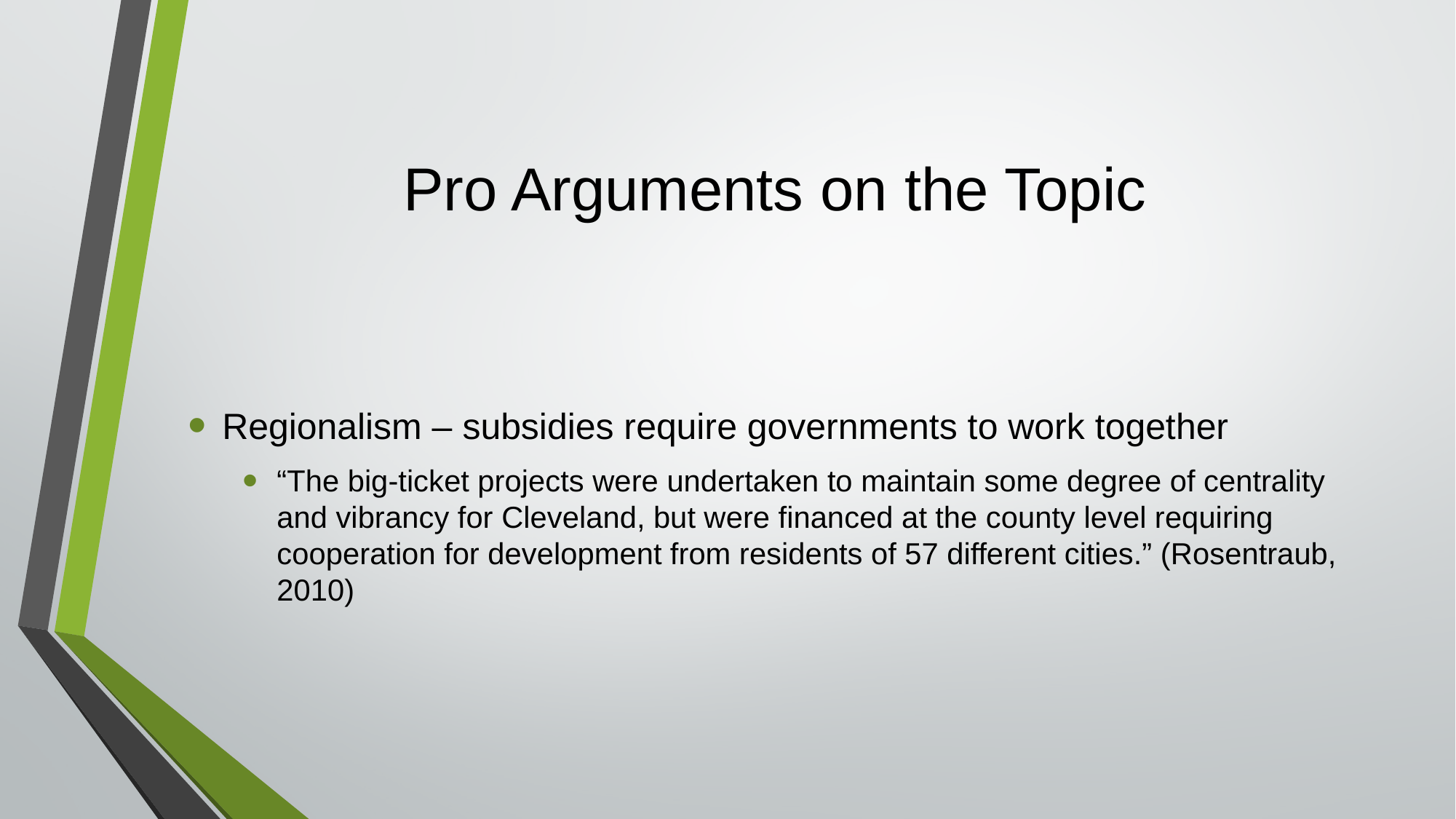

# Pro Arguments on the Topic
Regionalism – subsidies require governments to work together
“The big-ticket projects were undertaken to maintain some degree of centrality and vibrancy for Cleveland, but were financed at the county level requiring cooperation for development from residents of 57 different cities.” (Rosentraub, 2010)